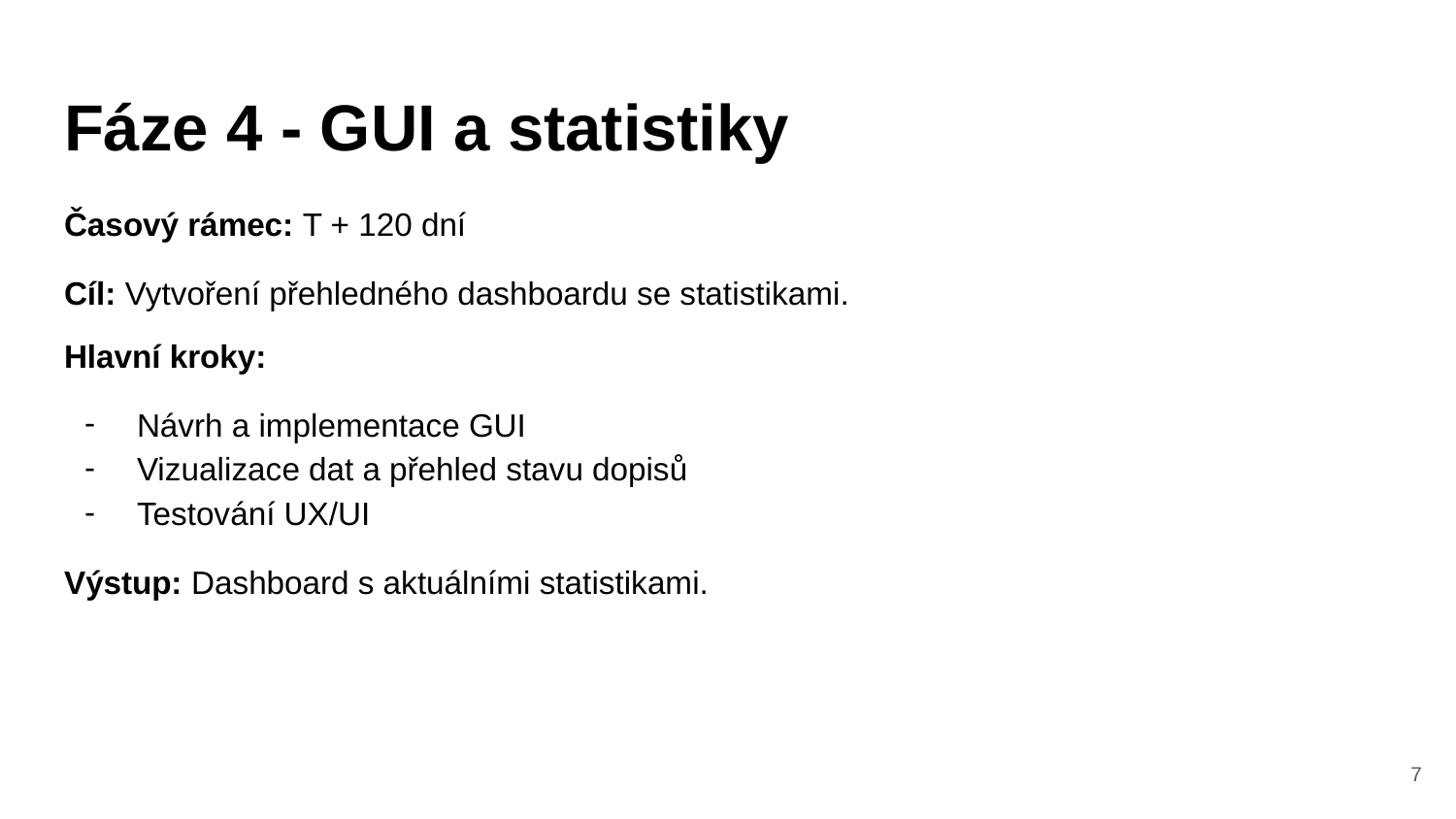

# Fáze 4 - GUI a statistiky
Časový rámec: T + 120 dní
Cíl: Vytvoření přehledného dashboardu se statistikami.
Hlavní kroky:
Návrh a implementace GUI
Vizualizace dat a přehled stavu dopisů
Testování UX/UI
Výstup: Dashboard s aktuálními statistikami.

7